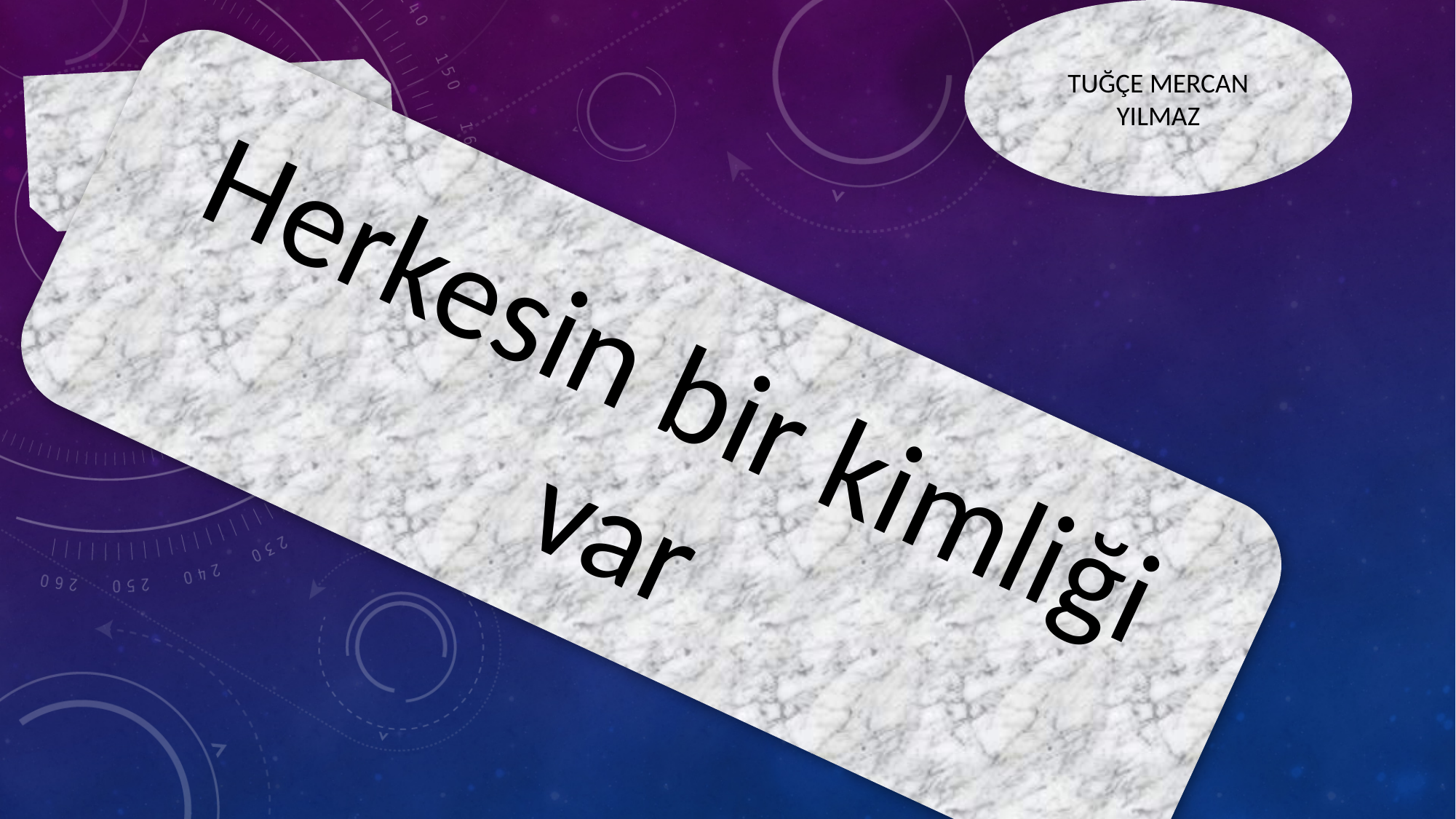

TUĞÇE MERCAN
YILMAZ
SOSYAL BİLGİLER
Herkesin bir kimliği
var